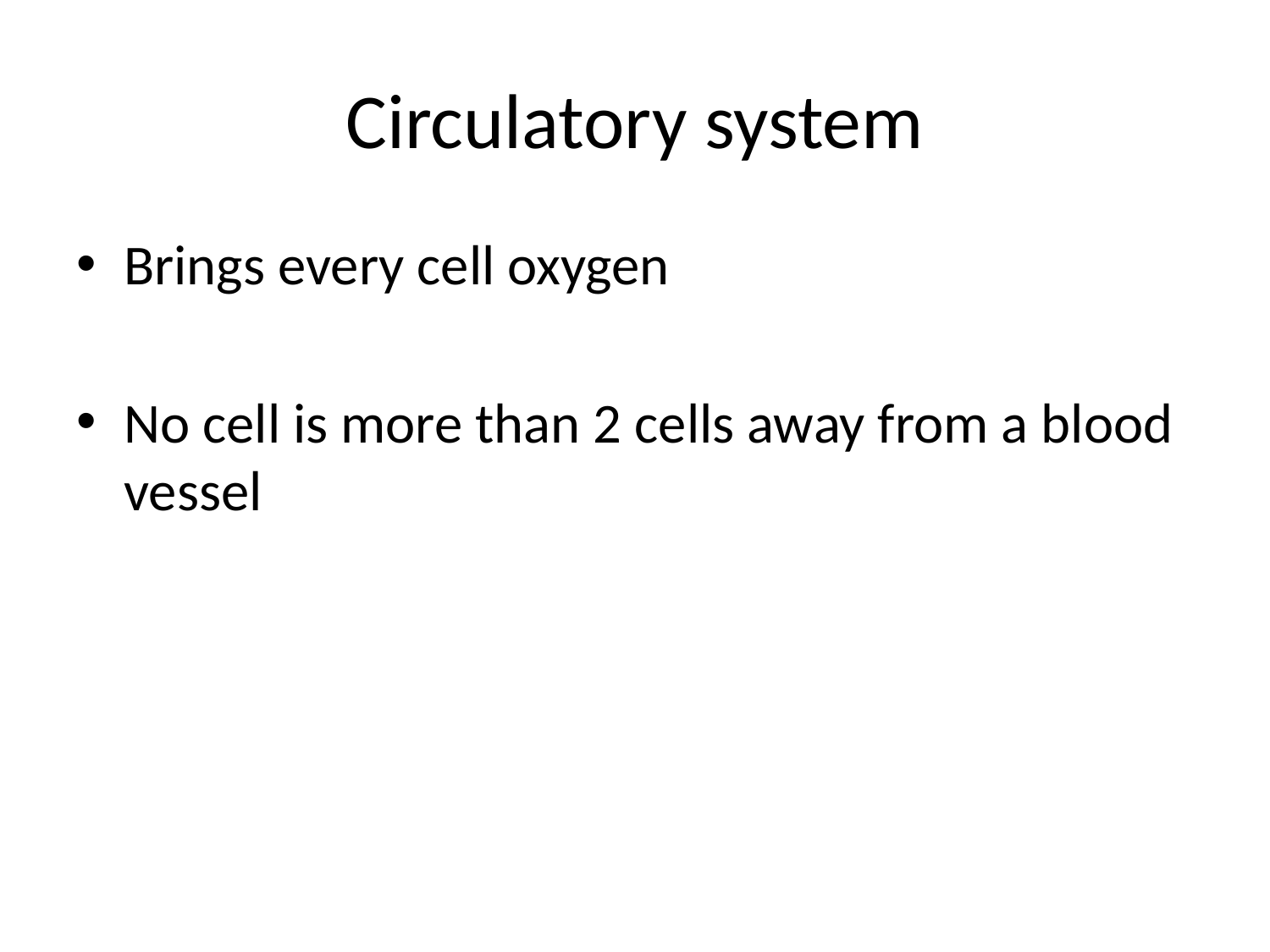

# Circulatory system
Brings every cell oxygen

No cell is more than 2 cells away from a blood vessel